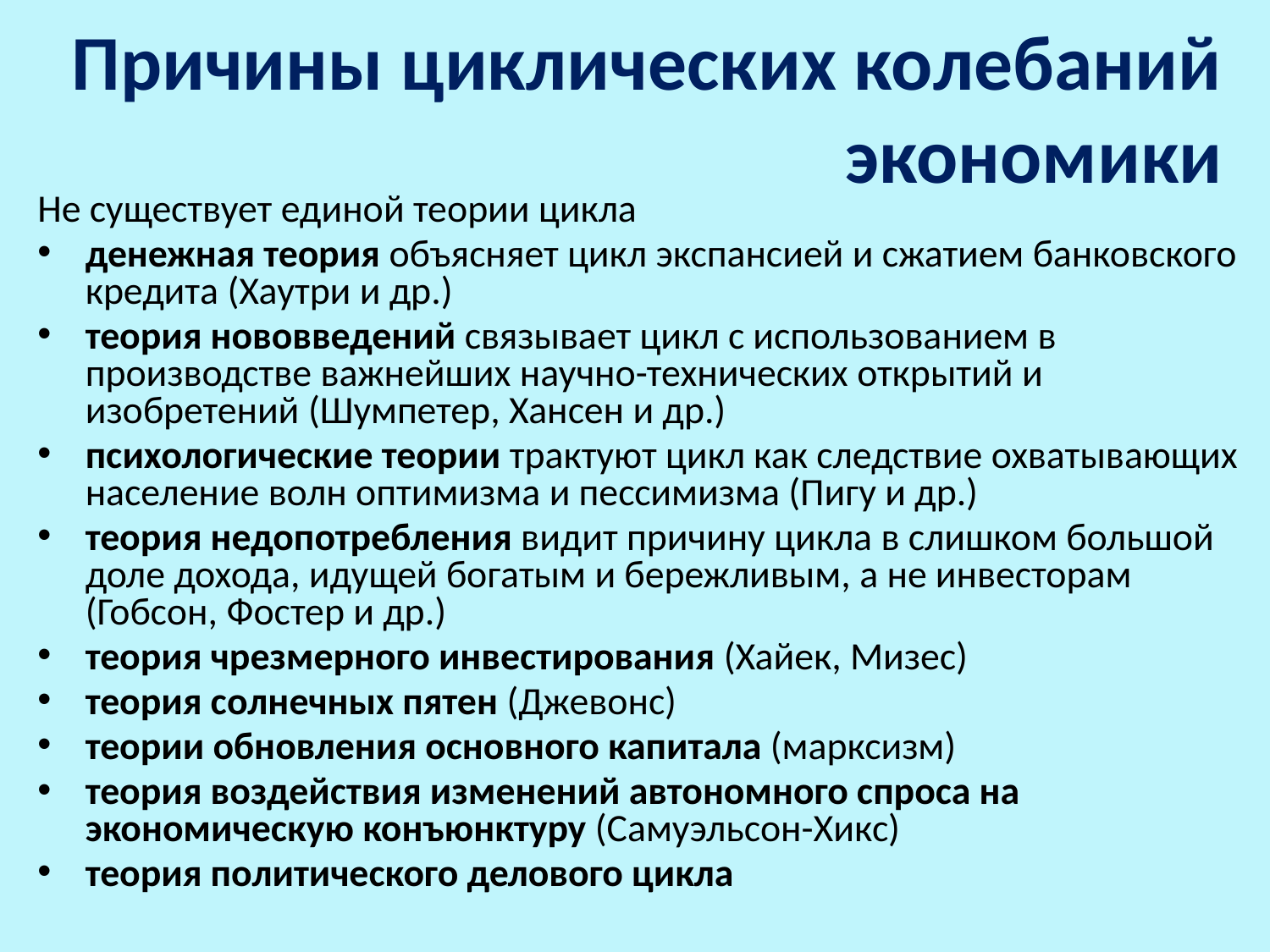

# Причины циклических колебаний экономики
Не существует единой теории цикла
денежная теория объясняет цикл экспансией и сжатием банковского кредита (Хаутри и др.)
теория нововведений связывает цикл с использованием в производстве важнейших научно-технических открытий и изобретений (Шумпетер, Хансен и др.)
психологические теории трактуют цикл как следствие охватывающих население волн оптимизма и пессимизма (Пигу и др.)
теория недопотребления видит причину цикла в слишком большой доле дохода, идущей богатым и бережливым, а не инвесторам (Гобсон, Фостер и др.)
теория чрезмерного инвестирования (Хайек, Мизес)
теория солнечных пятен (Джевонс)
теории обновления основного капитала (марксизм)
теория воздействия изменений автономного спроса на экономическую конъюнктуру (Самуэльсон-Хикс)
теория политического делового цикла